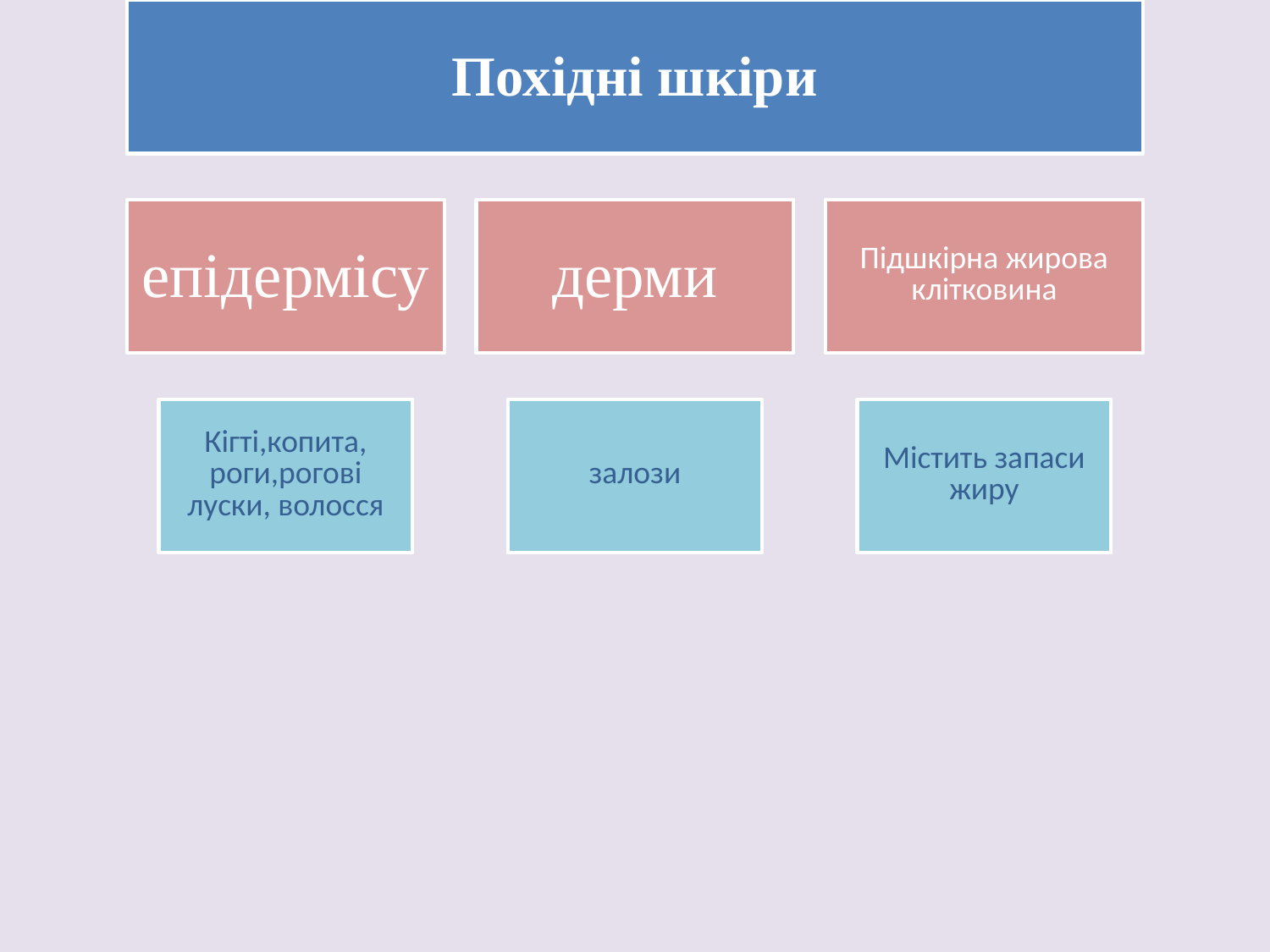

Похідні шкіри
дерми
залози
Підшкірна жирова клітковина
Містить запаси жиру
епідермісу
Кігті,копита, роги,рогові луски, волосся